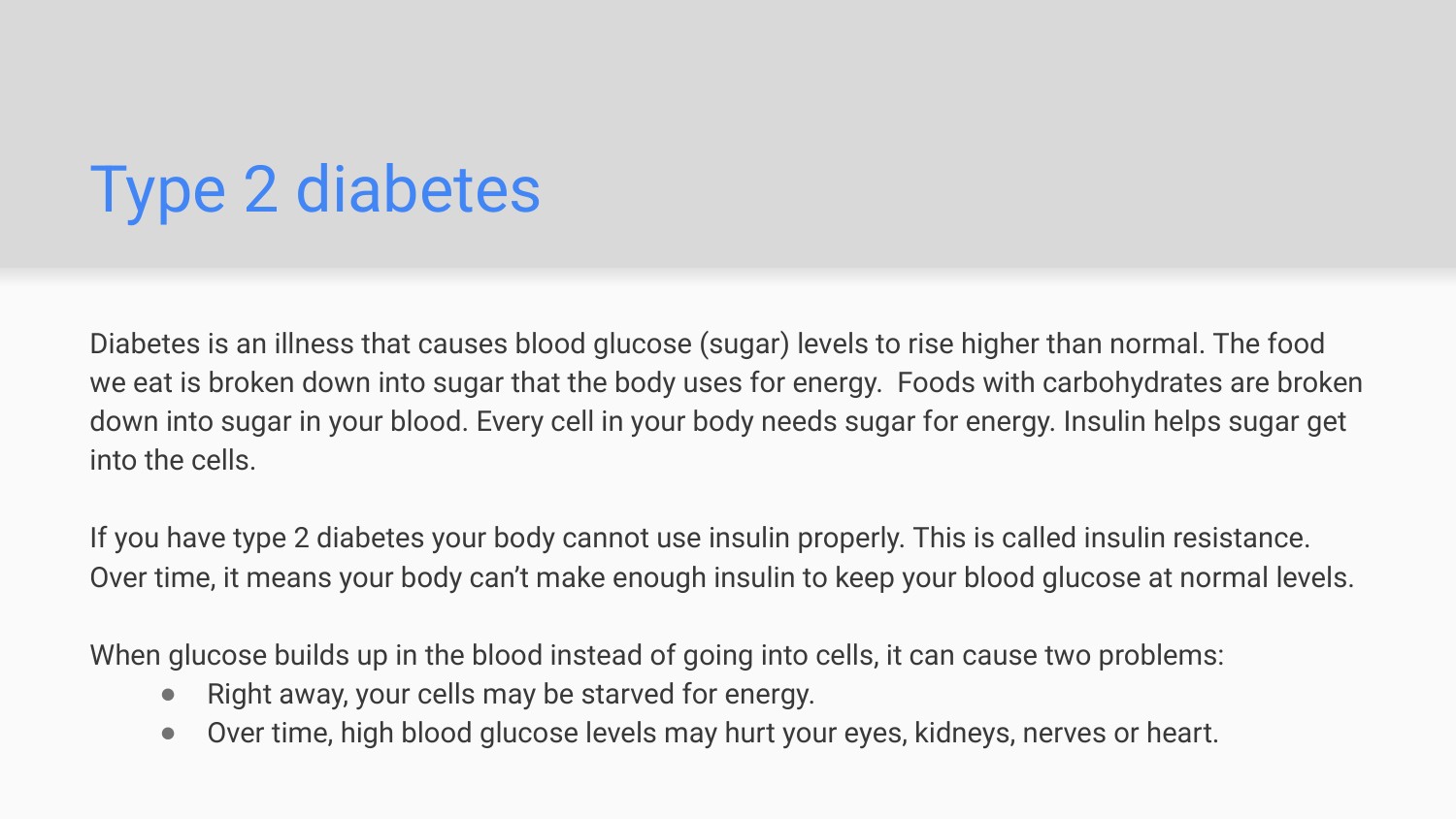

# Type 2 diabetes
Diabetes is an illness that causes blood glucose (sugar) levels to rise higher than normal. The food we eat is broken down into sugar that the body uses for energy.  Foods with carbohydrates are broken down into sugar in your blood. Every cell in your body needs sugar for energy. Insulin helps sugar get into the cells.

If you have type 2 diabetes your body cannot use insulin properly. This is called insulin resistance. Over time, it means your body can’t make enough insulin to keep your blood glucose at normal levels.

When glucose builds up in the blood instead of going into cells, it can cause two problems:
Right away, your cells may be starved for energy.
Over time, high blood glucose levels may hurt your eyes, kidneys, nerves or heart.